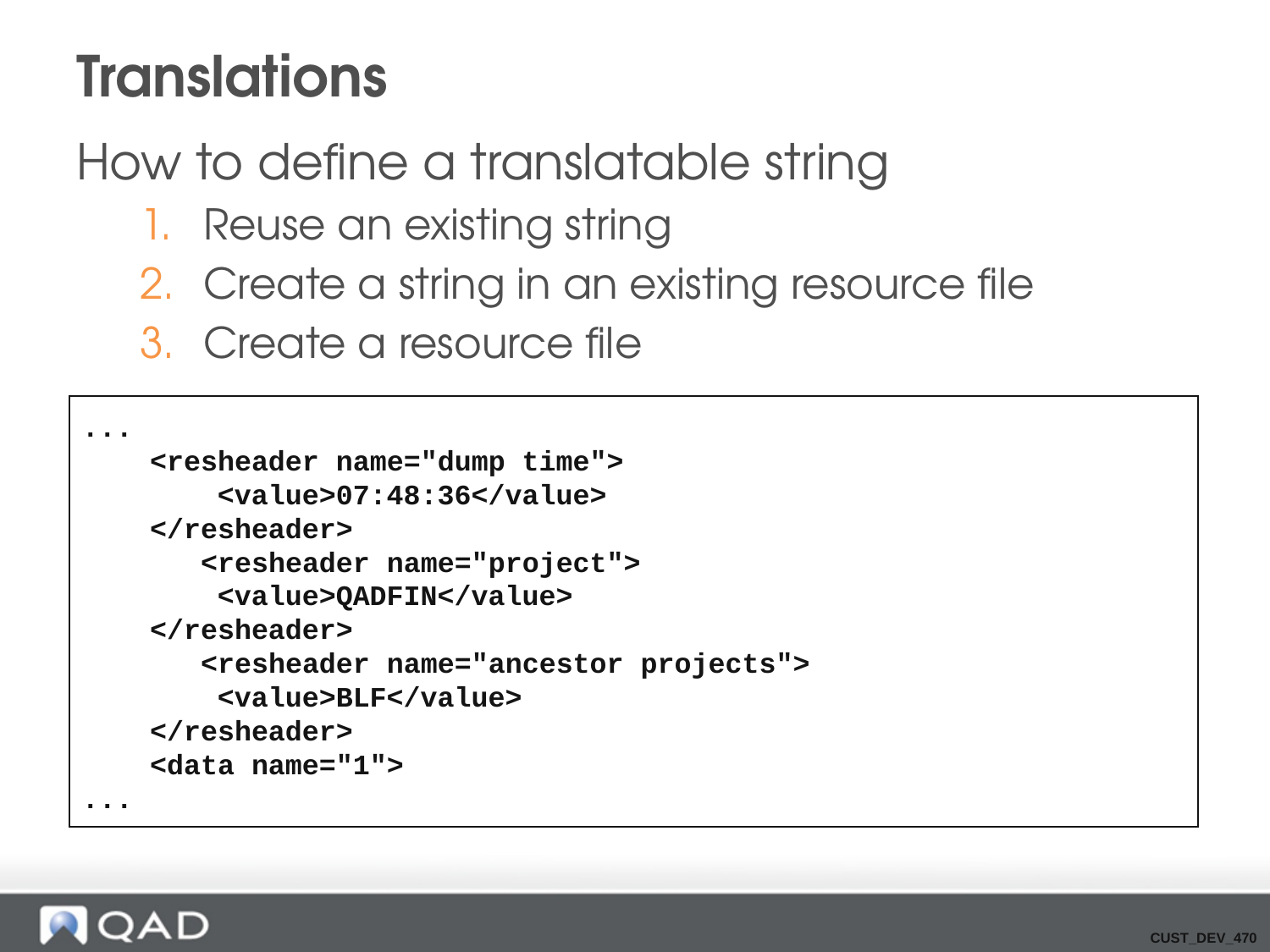

# Translations
How to define a translatable string
Reuse an existing string
Create a string in an existing resource file
Create a resource file

...
    <resheader name="dump time">
        <value>07:48:36</value>
    </resheader>
       <resheader name="project">
        <value>QADFIN</value>
    </resheader>
       <resheader name="ancestor projects">
        <value>BLF</value>
    </resheader>
    <data name="1">
...
CUST_DEV_470